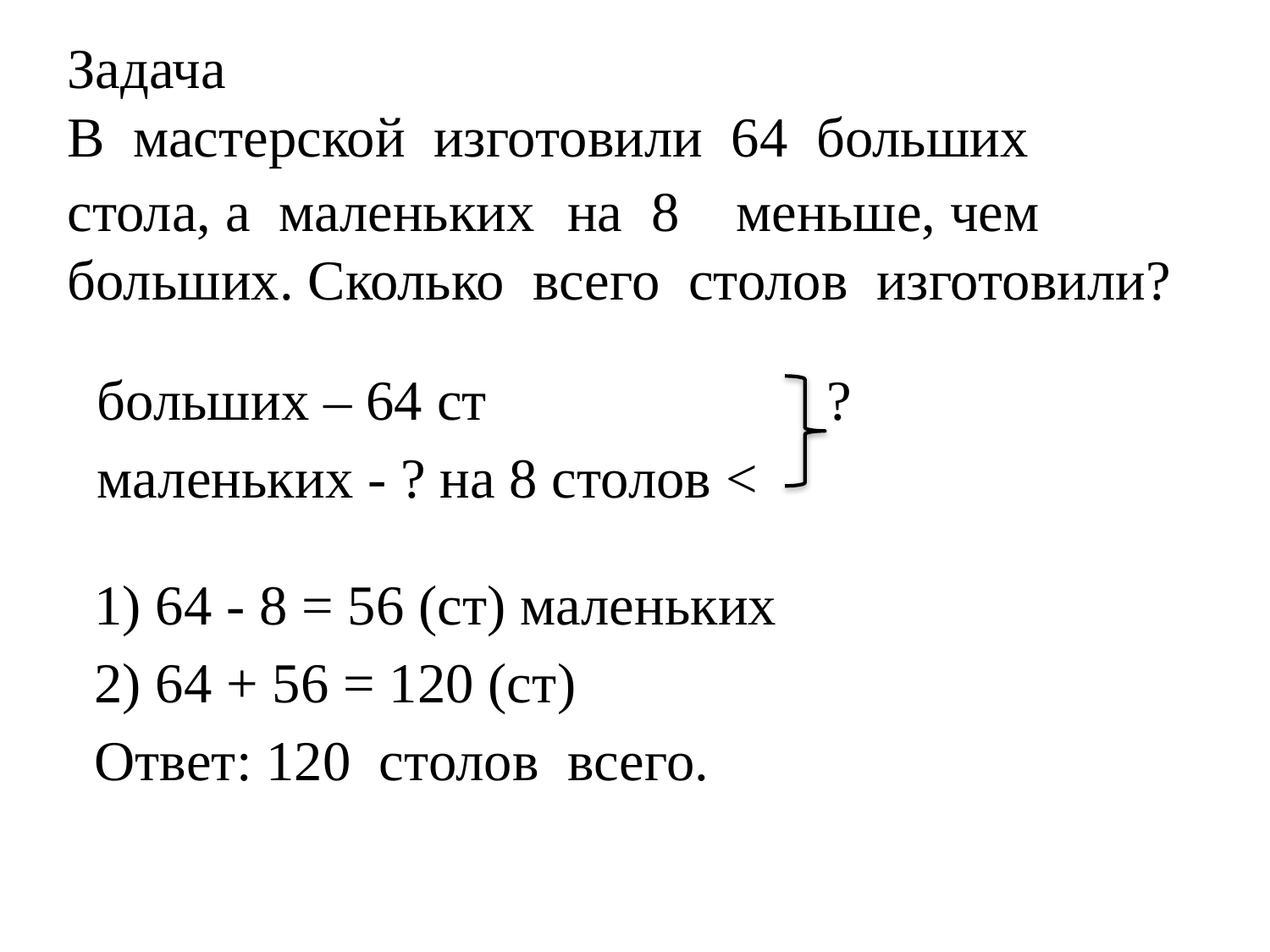

Задача
В  мастерской  изготовили  64  больших  стола, а  маленьких  на  8    меньше, чем  больших. Сколько  всего  столов  изготовили?

больших – 64 ст                        ?
маленьких - ? на 8 столов <

1) 64 - 8 = 56 (ст) маленьких
2) 64 + 56 = 120 (ст)
Ответ: 120  столов  всего.